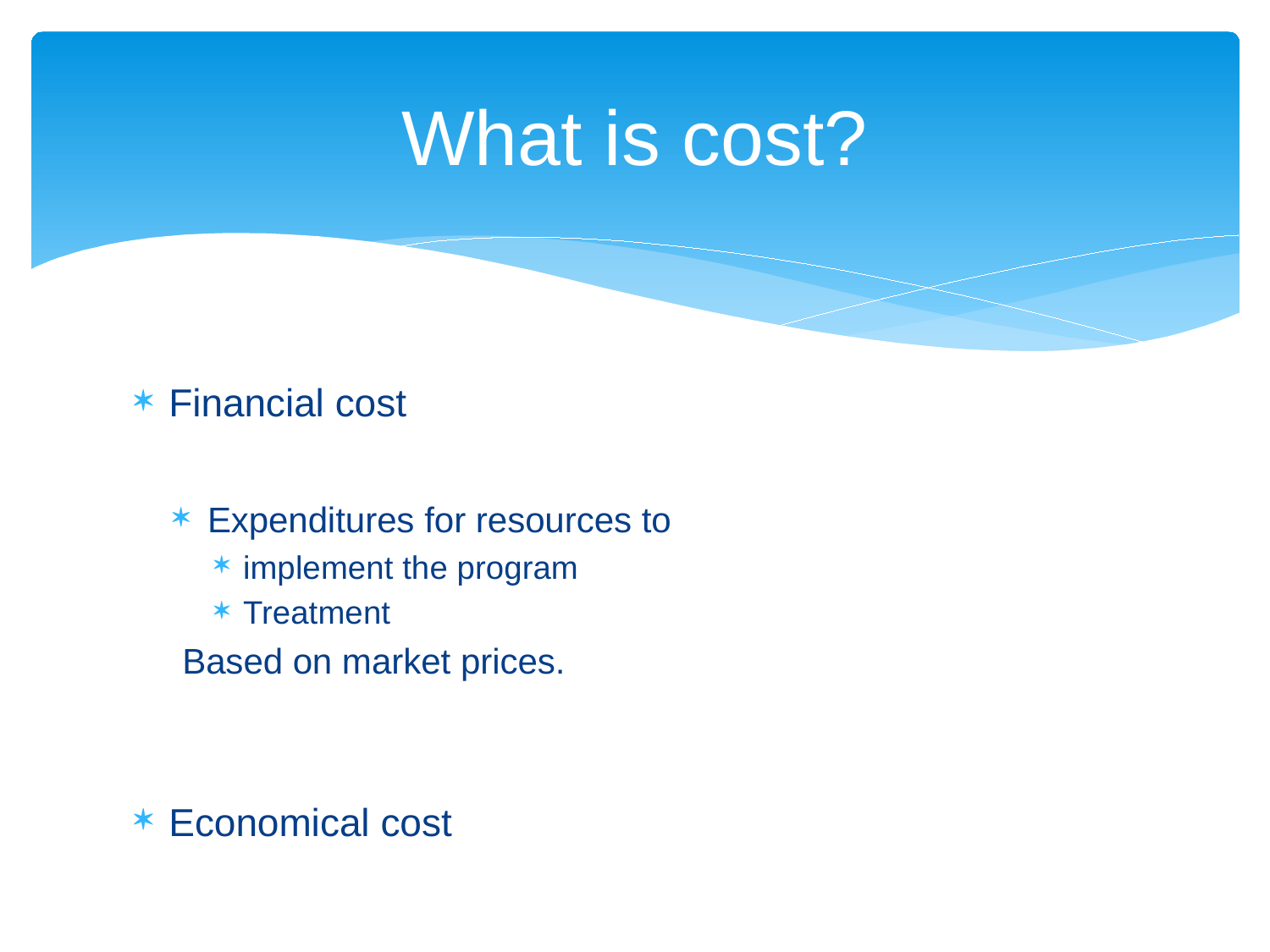

# What is cost?
Financial cost

Expenditures for resources to
implement the program
Treatment
 Based on market prices.

Economical cost